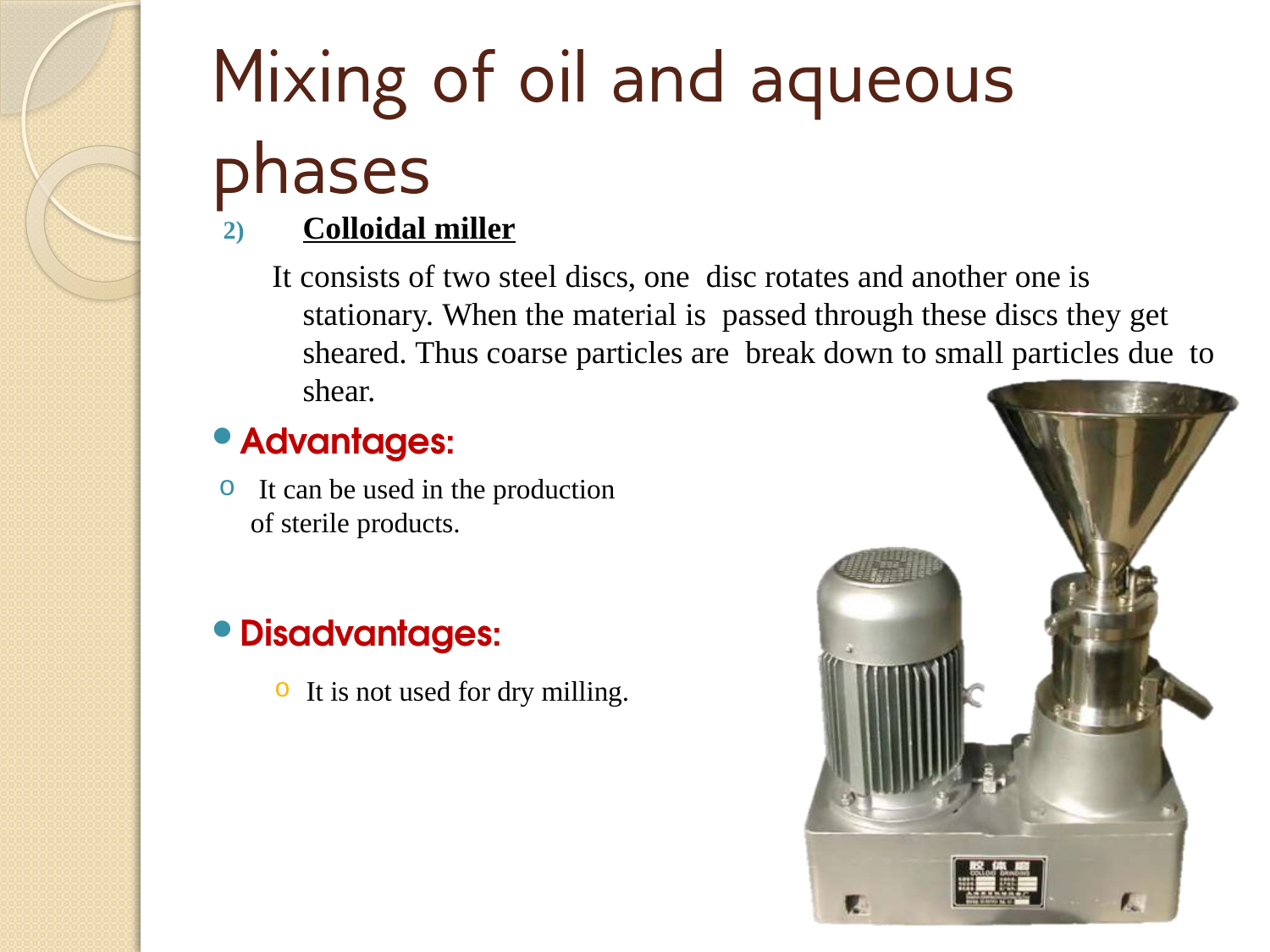

# Mixing of oil and aqueous phases
Colloidal miller
      It consists of two steel discs, one  disc rotates and another one is stationary. When the material is  passed through these discs they get  sheared. Thus coarse particles are  break down to small particles due  to shear.
Advantages:
 It can be used in the production
of sterile products.

Disadvantages:
It is not used for dry milling.